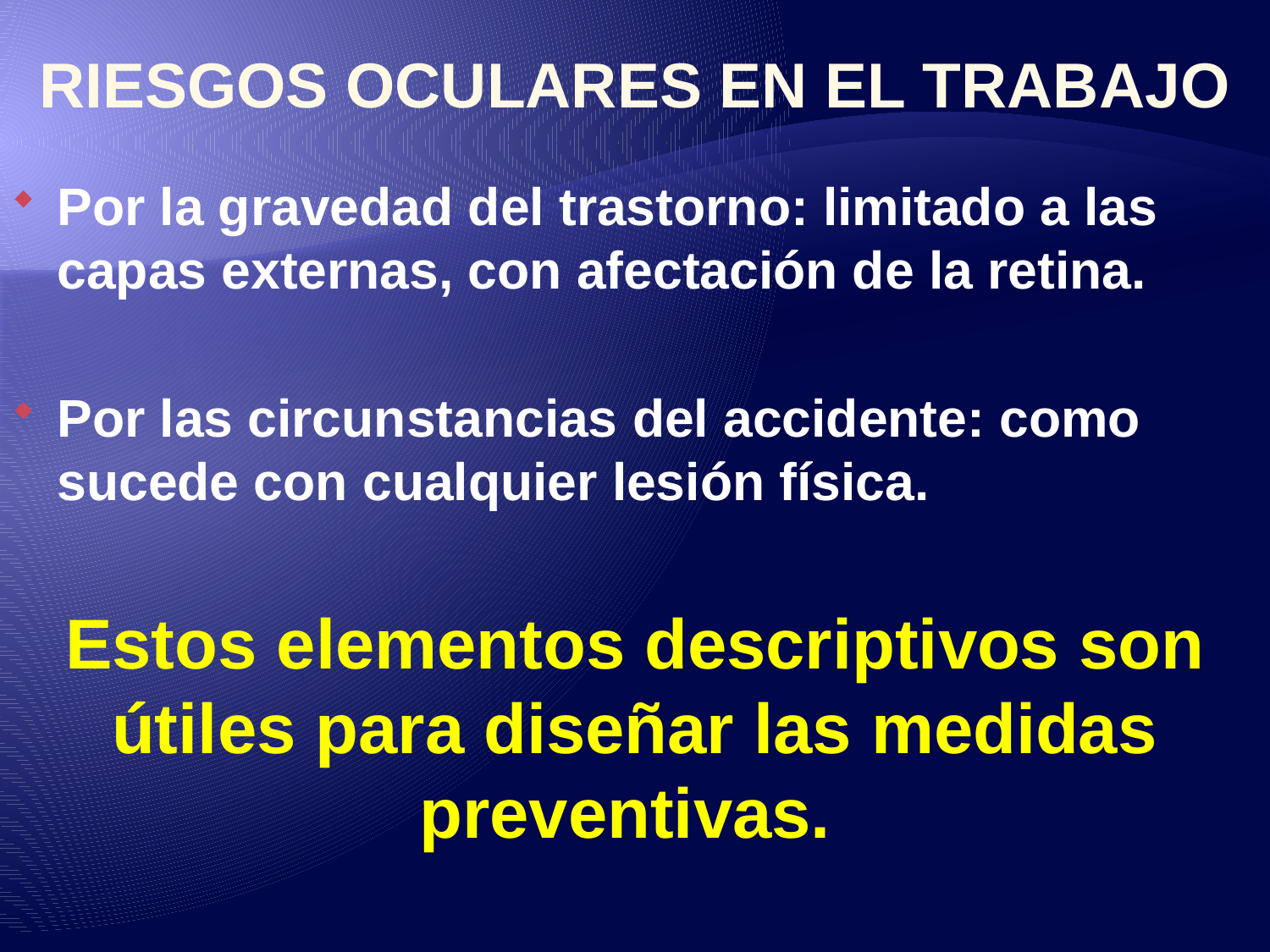

# RIESGOS OCULARES EN EL TRABAJO
Por la gravedad del trastorno: limitado a las capas externas, con afectación de la retina.

Por las circunstancias del accidente: como sucede con cualquier lesión física.

Estos elementos descriptivos son útiles para diseñar las medidas preventivas.